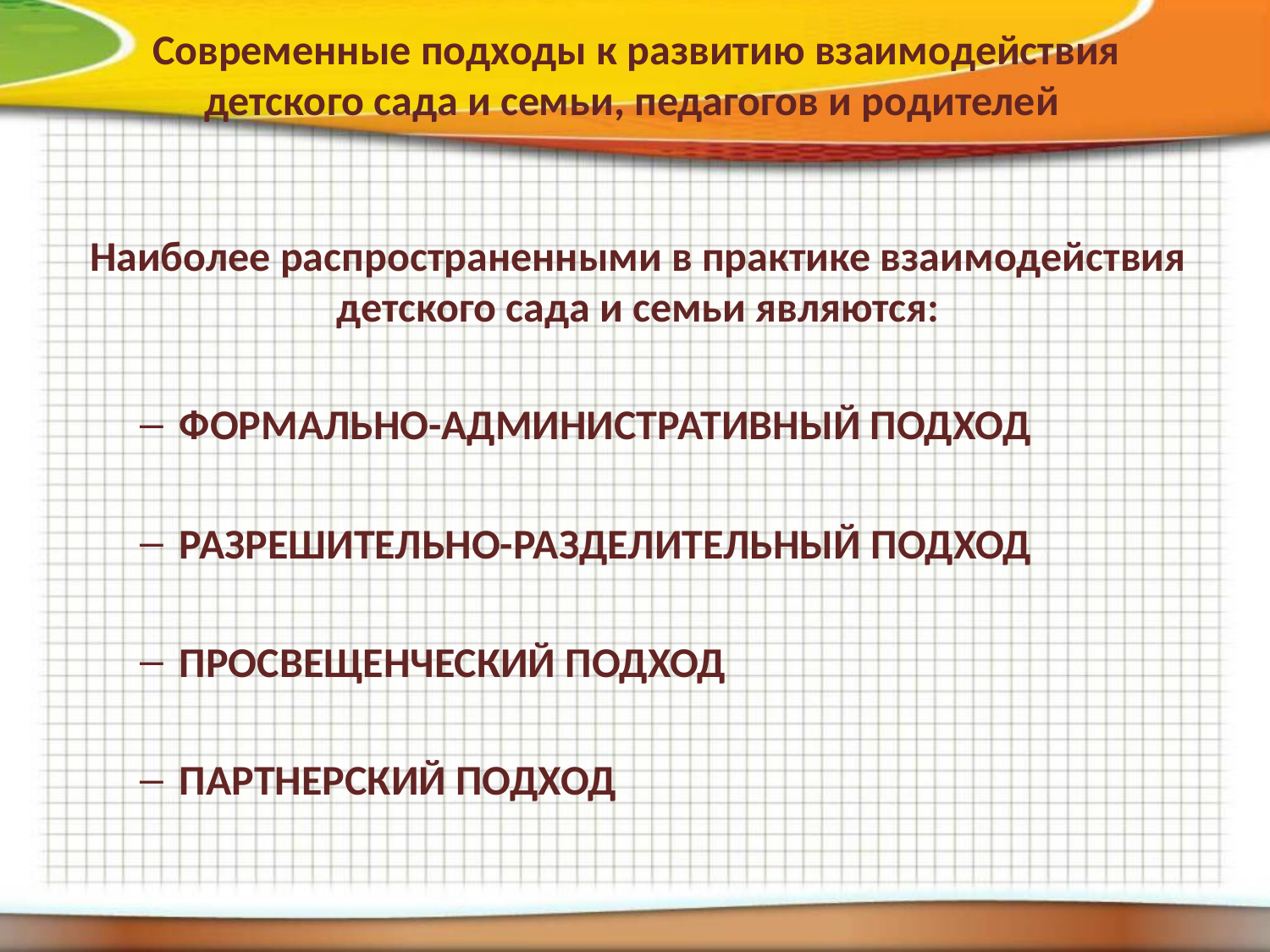

# Современные подходы к развитию взаимодействия детского сада и семьи, педагогов и родителей
Наиболее распространенными в практике взаимодействия детского сада и семьи являются:

ФОРМАЛЬНО-АДМИНИСТРАТИВНЫЙ ПОДХОД

РАЗРЕШИТЕЛЬНО-РАЗДЕЛИТЕЛЬНЫЙ ПОДХОД

ПРОСВЕЩЕНЧЕСКИЙ ПОДХОД

ПАРТНЕРСКИЙ ПОДХОД